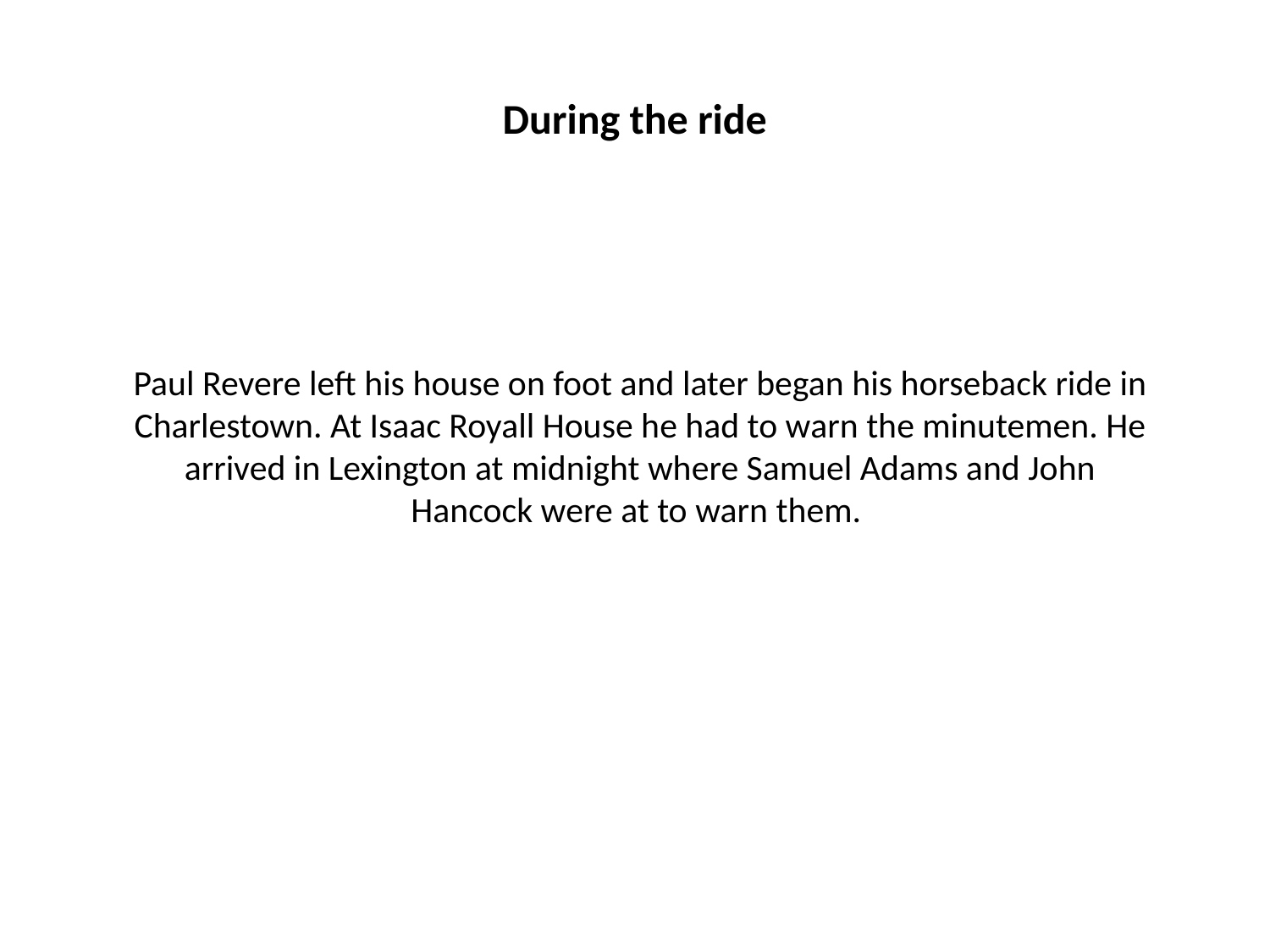

# During the ride
Paul Revere left his house on foot and later began his horseback ride in Charlestown. At Isaac Royall House he had to warn the minutemen. He arrived in Lexington at midnight where Samuel Adams and John Hancock were at to warn them.